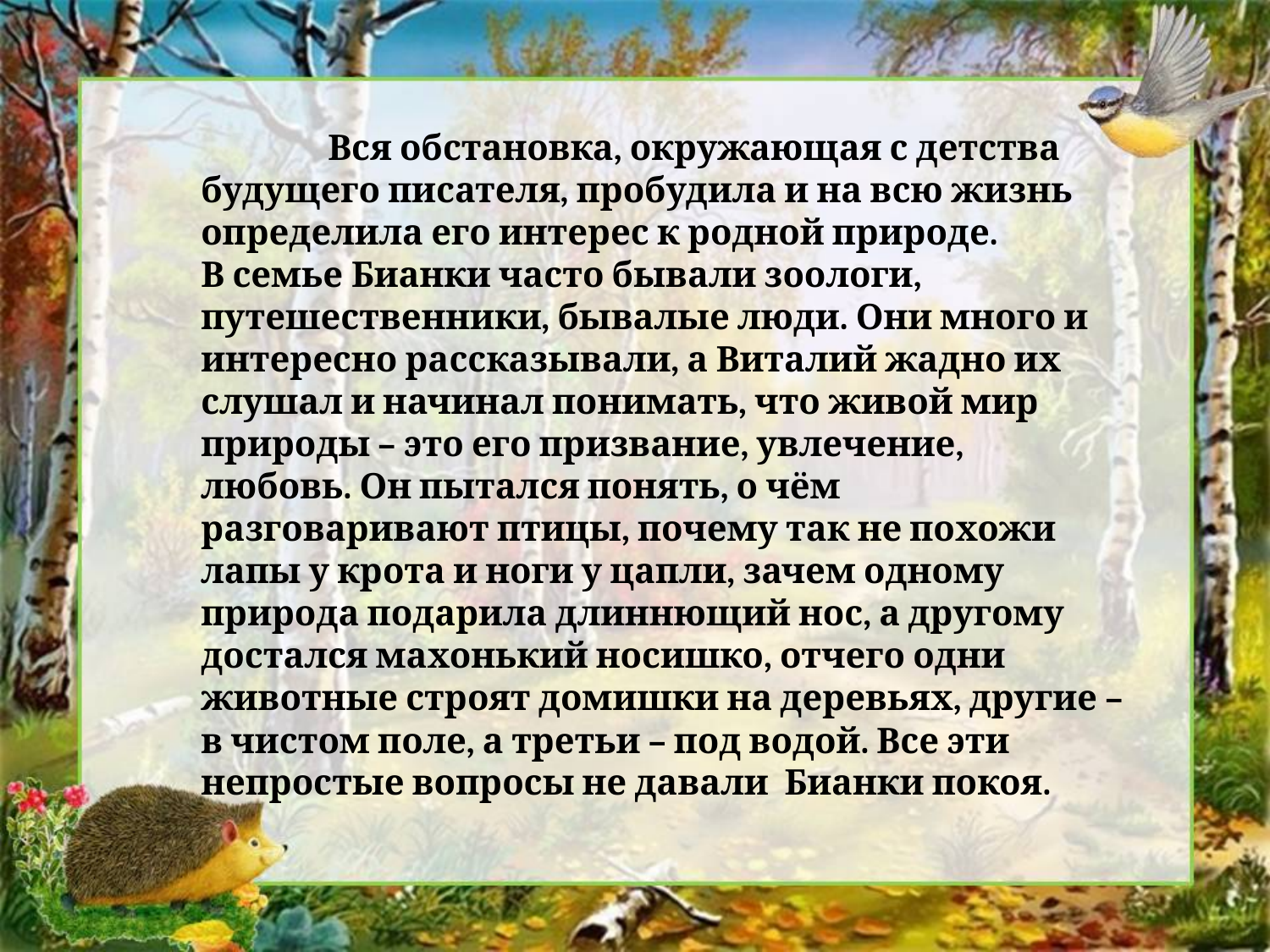

Вся обстановка, окружающая с детства будущего писателя, пробудила и на всю жизнь определила его интерес к родной природе.
В семье Бианки часто бывали зоологи, путешественники, бывалые люди. Они много и интересно рассказывали, а Виталий жадно их слушал и начинал понимать, что живой мир природы – это его призвание, увлечение, любовь. Он пытался понять, о чём разговаривают птицы, почему так не похожи лапы у крота и ноги у цапли, зачем одному природа подарила длиннющий нос, а другому достался махонький носишко, отчего одни животные строят домишки на деревьях, другие – в чистом поле, а третьи – под водой. Все эти непростые вопросы не давали  Бианки покоя.